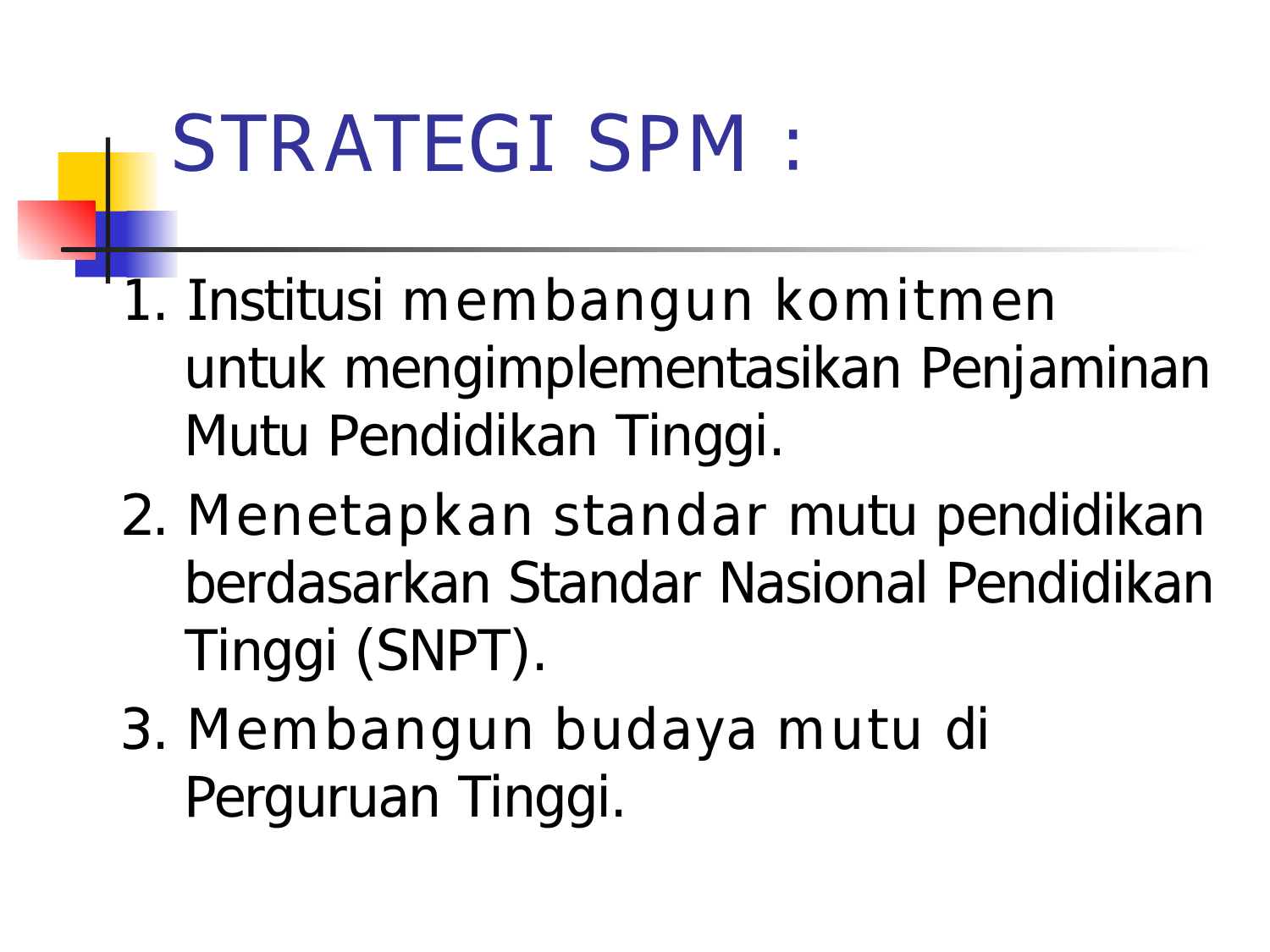

# STRATEGI SPM :
1. Institusi membangun komitmen untuk mengimplementasikan Penjaminan Mutu Pendidikan Tinggi.
2. Menetapkan standar mutu pendidikan berdasarkan Standar Nasional Pendidikan Tinggi (SNPT).
3. Membangun budaya mutu di Perguruan Tinggi.